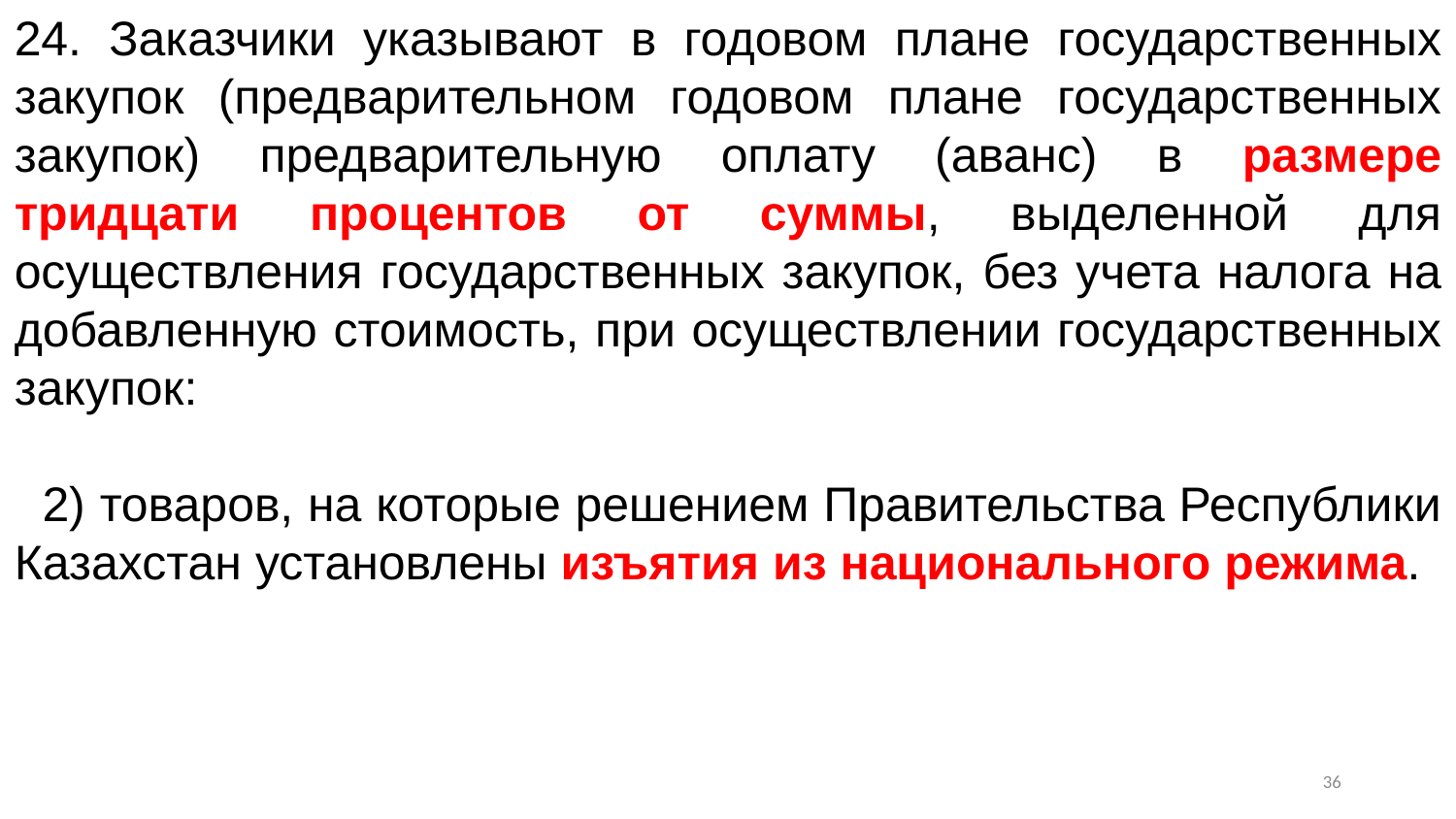

24. Заказчики указывают в годовом плане государственных закупок (предварительном годовом плане государственных закупок) предварительную оплату (аванс) в размере тридцати процентов от суммы, выделенной для осуществления государственных закупок, без учета налога на добавленную стоимость, при осуществлении государственных закупок:

  2) товаров, на которые решением Правительства Республики Казахстан установлены изъятия из национального режима.
36